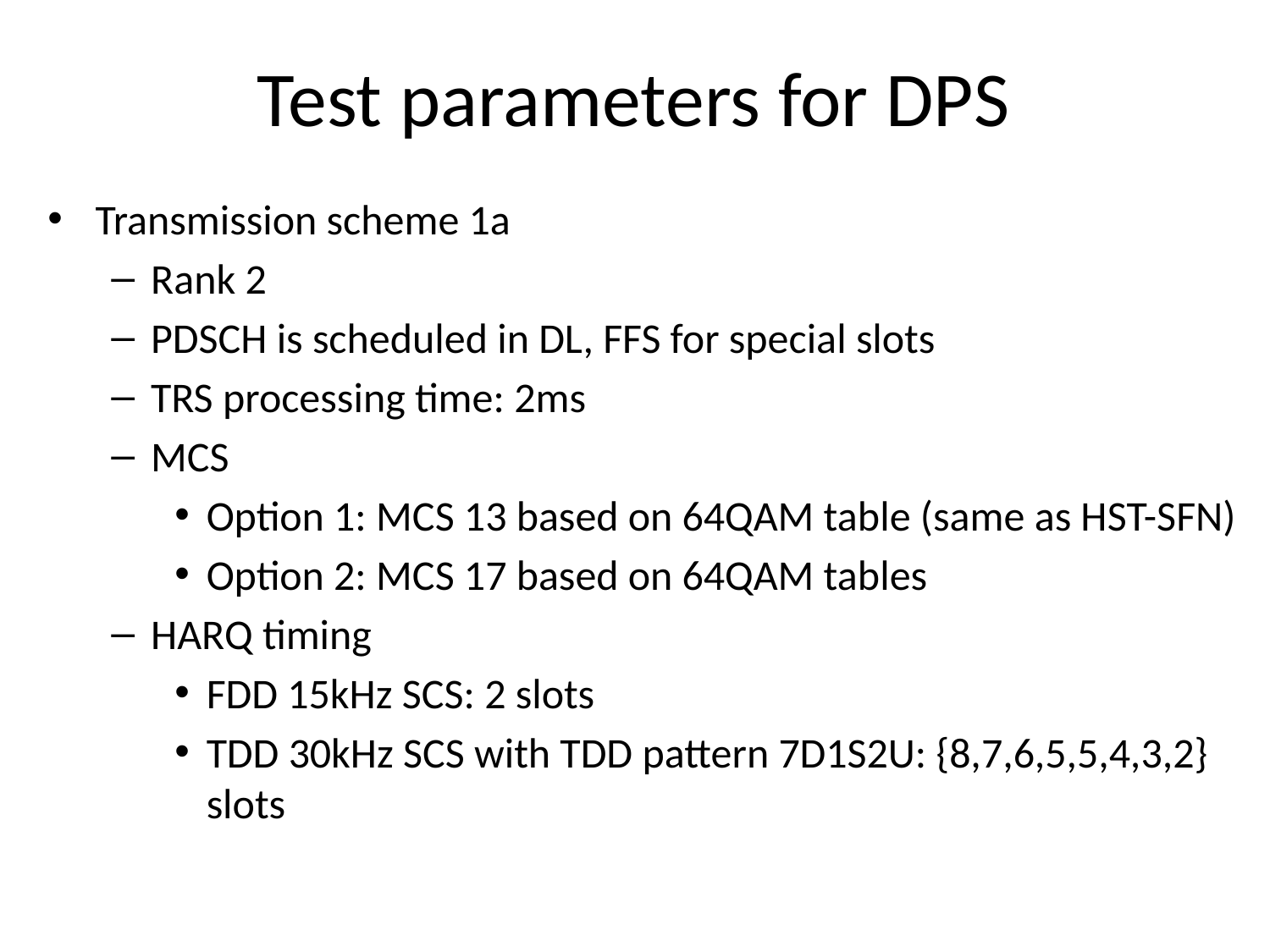

# Test parameters for DPS
Transmission scheme 1a
Rank 2
PDSCH is scheduled in DL, FFS for special slots
TRS processing time: 2ms
MCS
Option 1: MCS 13 based on 64QAM table (same as HST-SFN)
Option 2: MCS 17 based on 64QAM tables
HARQ timing
FDD 15kHz SCS: 2 slots
TDD 30kHz SCS with TDD pattern 7D1S2U: {8,7,6,5,5,4,3,2} slots